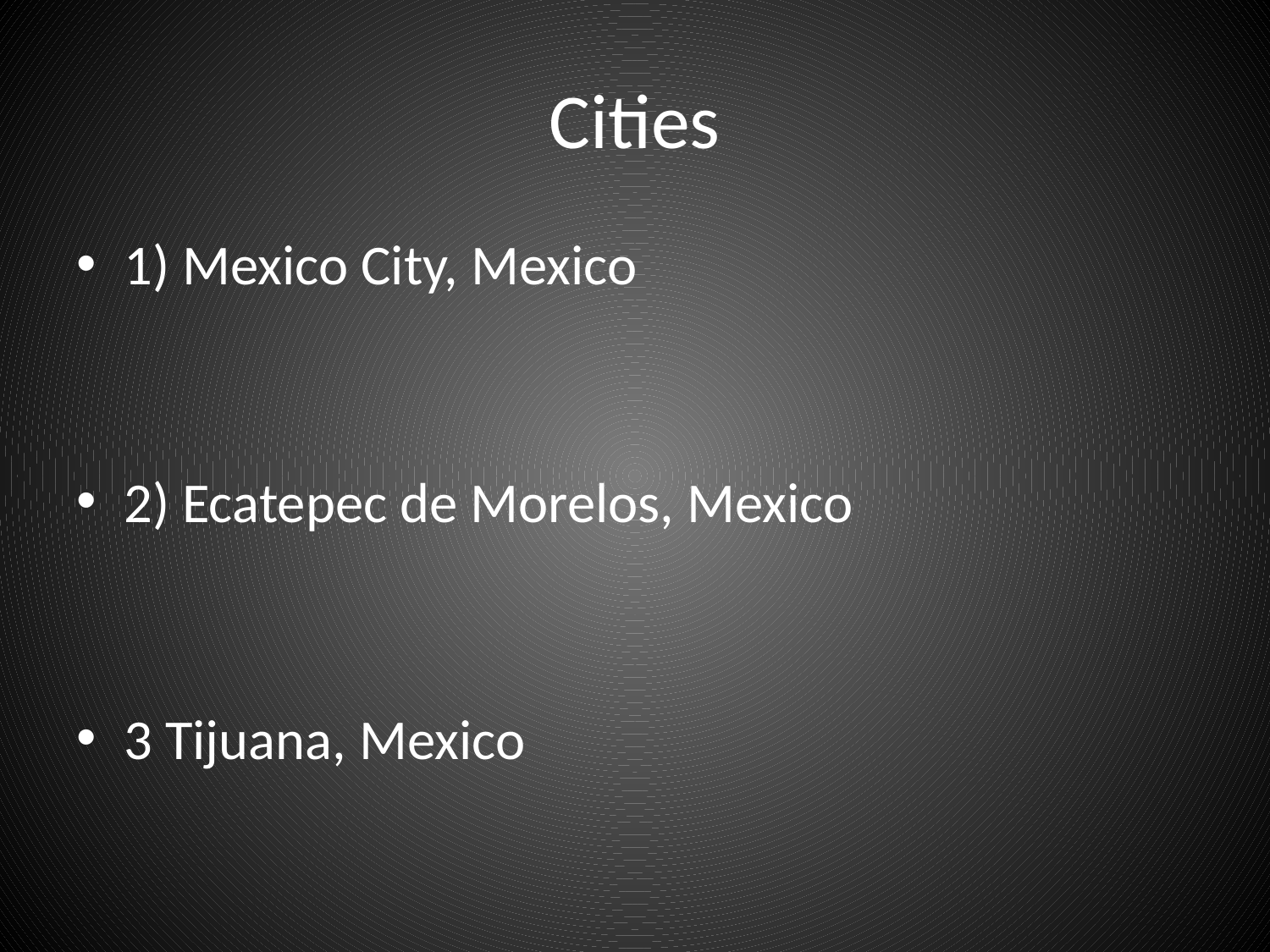

# Cities
1) Mexico City, Mexico

2) Ecatepec de Morelos, Mexico

3 Tijuana, Mexico